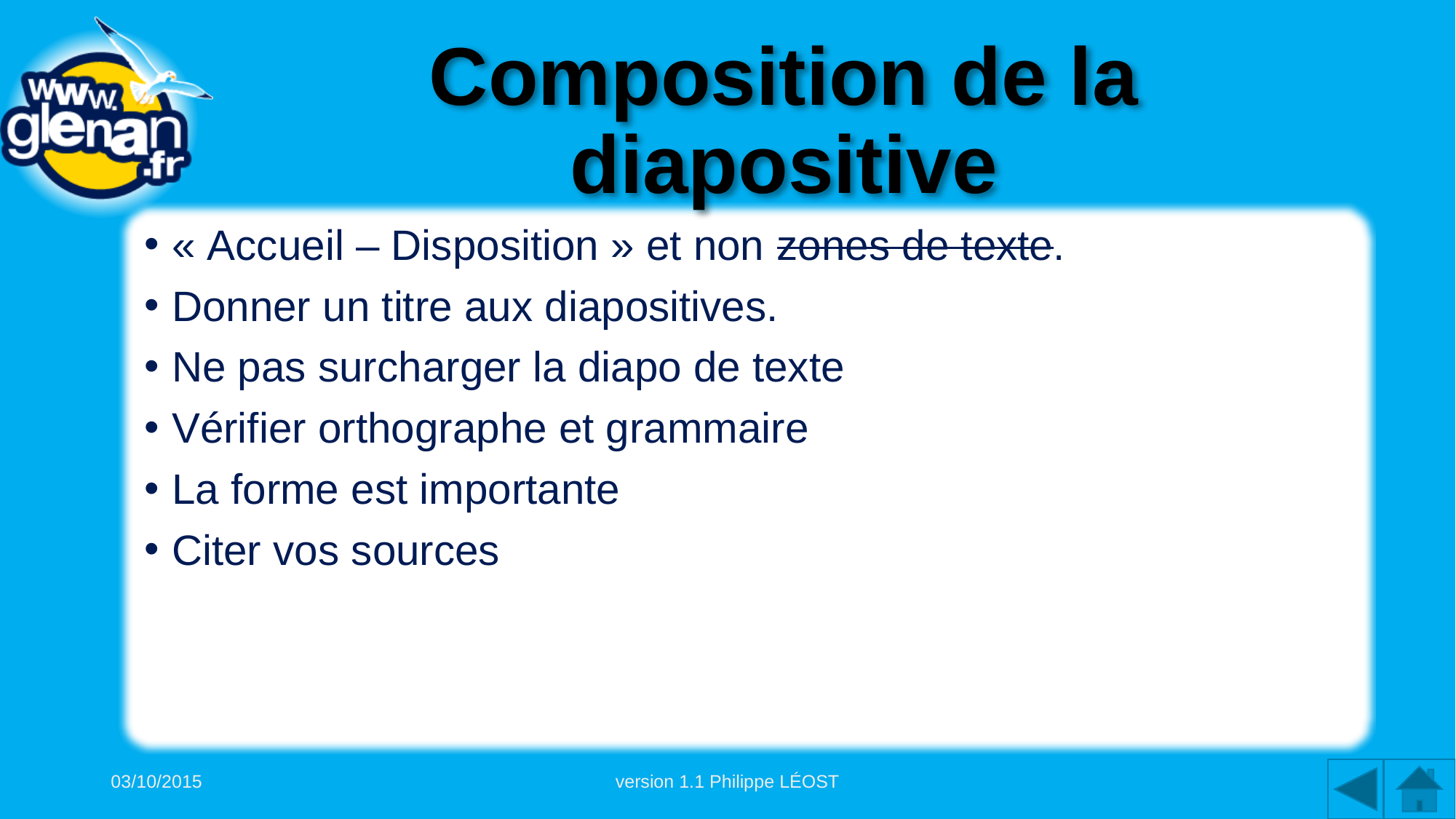

# Composition de la diapositive
« Accueil – Disposition » et non zones de texte.
Donner un titre aux diapositives.
Ne pas surcharger la diapo de texte
Vérifier orthographe et grammaire
La forme est importante
Citer vos sources

03/10/2015
version 1.1 Philippe LÉOST